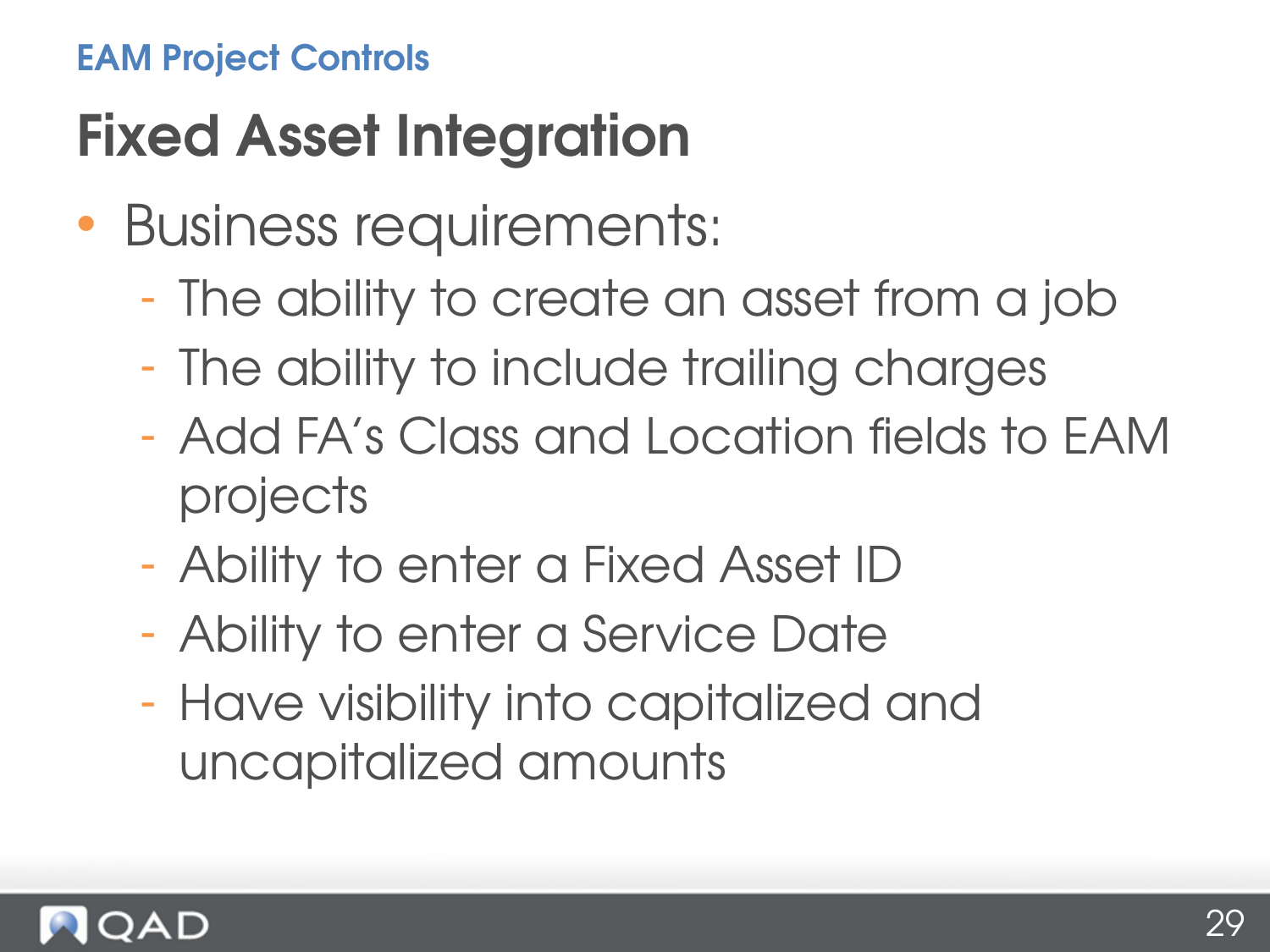

EAM Project Controls
# Fixed Asset Integration
Business requirements:
The ability to create an asset from a job
The ability to include trailing charges
Add FA’s Class and Location fields to EAM projects
Ability to enter a Fixed Asset ID
Ability to enter a Service Date
Have visibility into capitalized and uncapitalized amounts

29